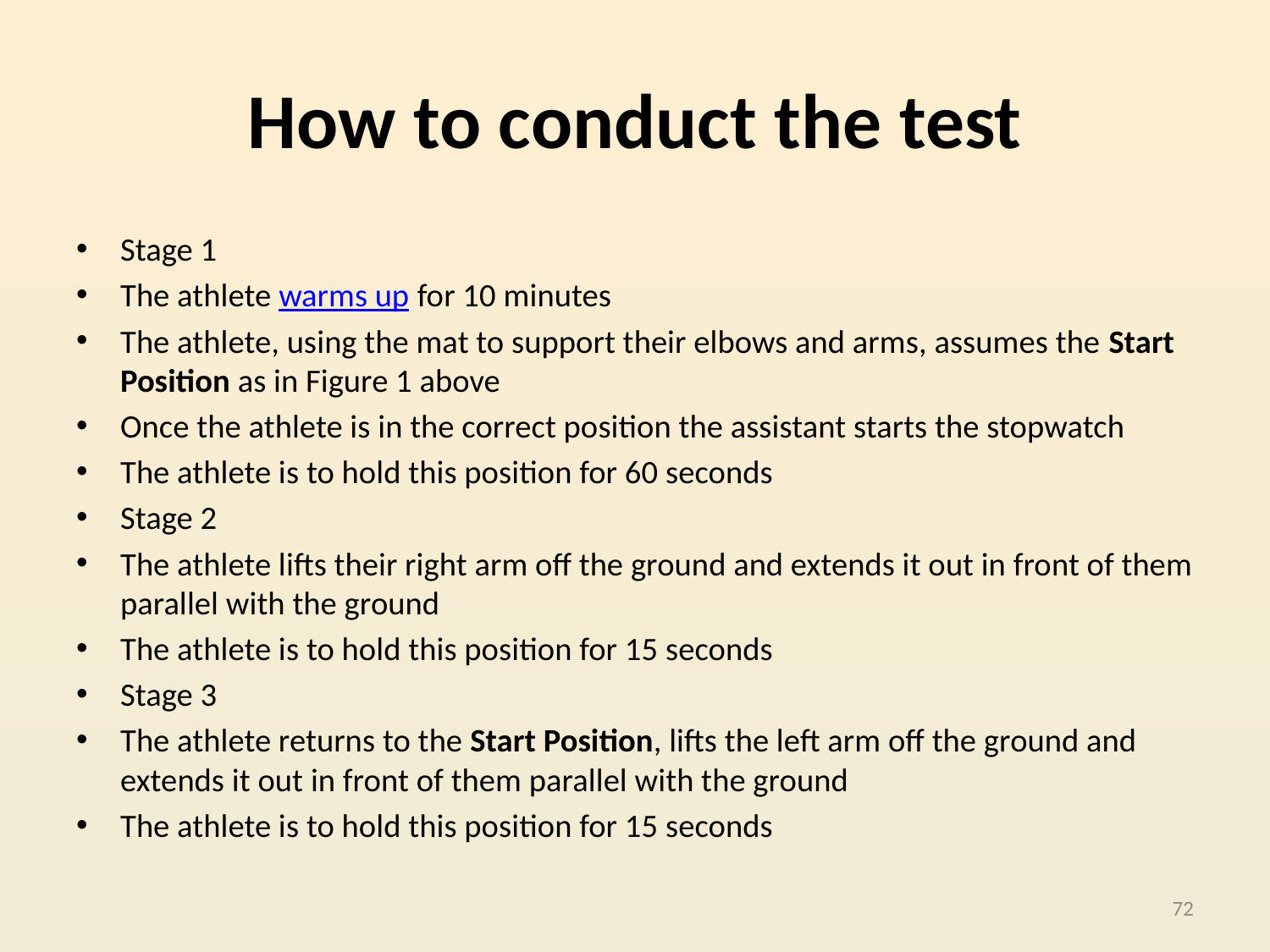

# How to conduct the test
Stage 1
The athlete warms up for 10 minutes
The athlete, using the mat to support their elbows and arms, assumes the Start Position as in Figure 1 above
Once the athlete is in the correct position the assistant starts the stopwatch
The athlete is to hold this position for 60 seconds
Stage 2
The athlete lifts their right arm off the ground and extends it out in front of them parallel with the ground
The athlete is to hold this position for 15 seconds
Stage 3
The athlete returns to the Start Position, lifts the left arm off the ground and extends it out in front of them parallel with the ground
The athlete is to hold this position for 15 seconds

72